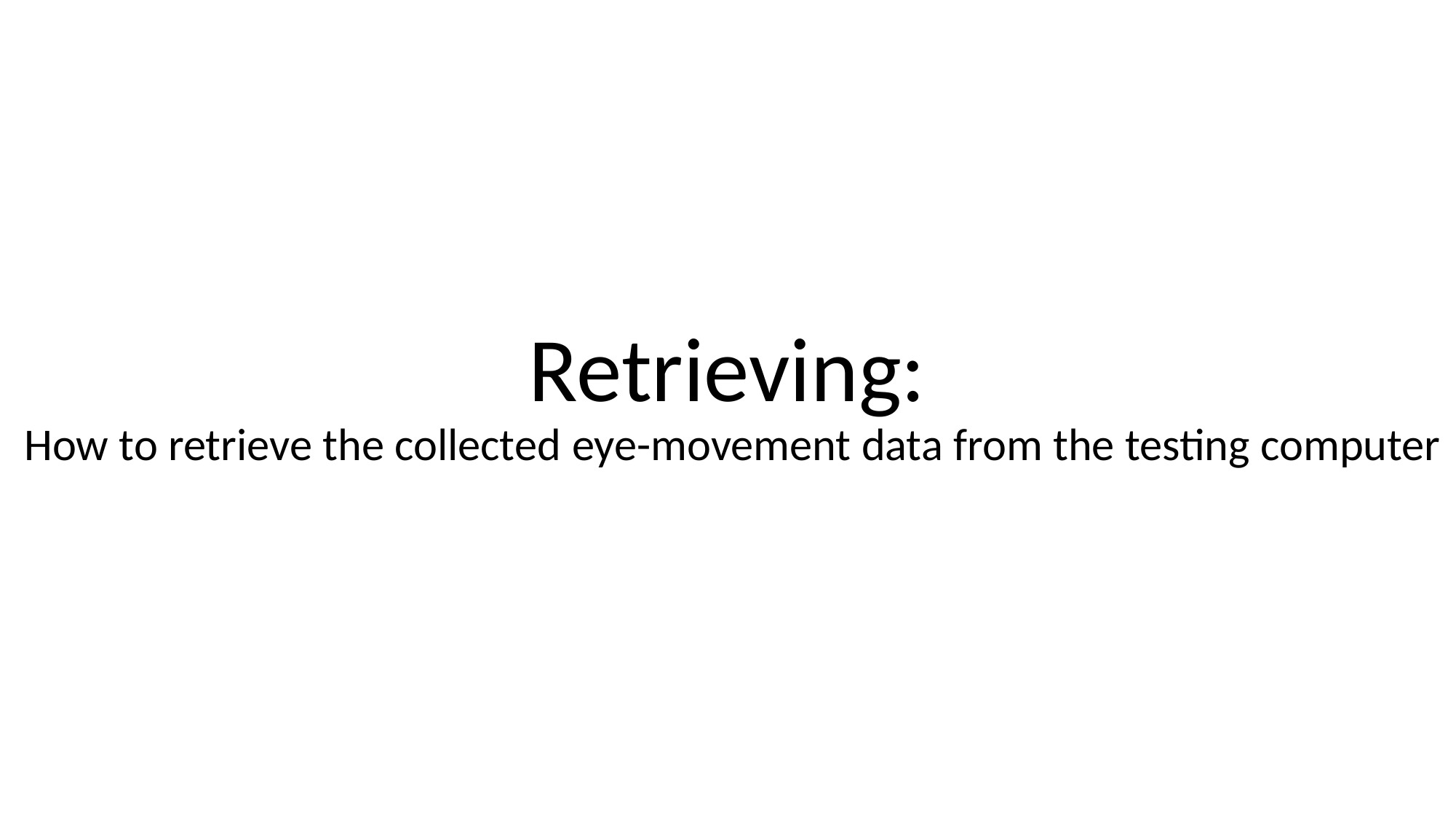

# Retrieving: How to retrieve the collected eye-movement data from the testing computer